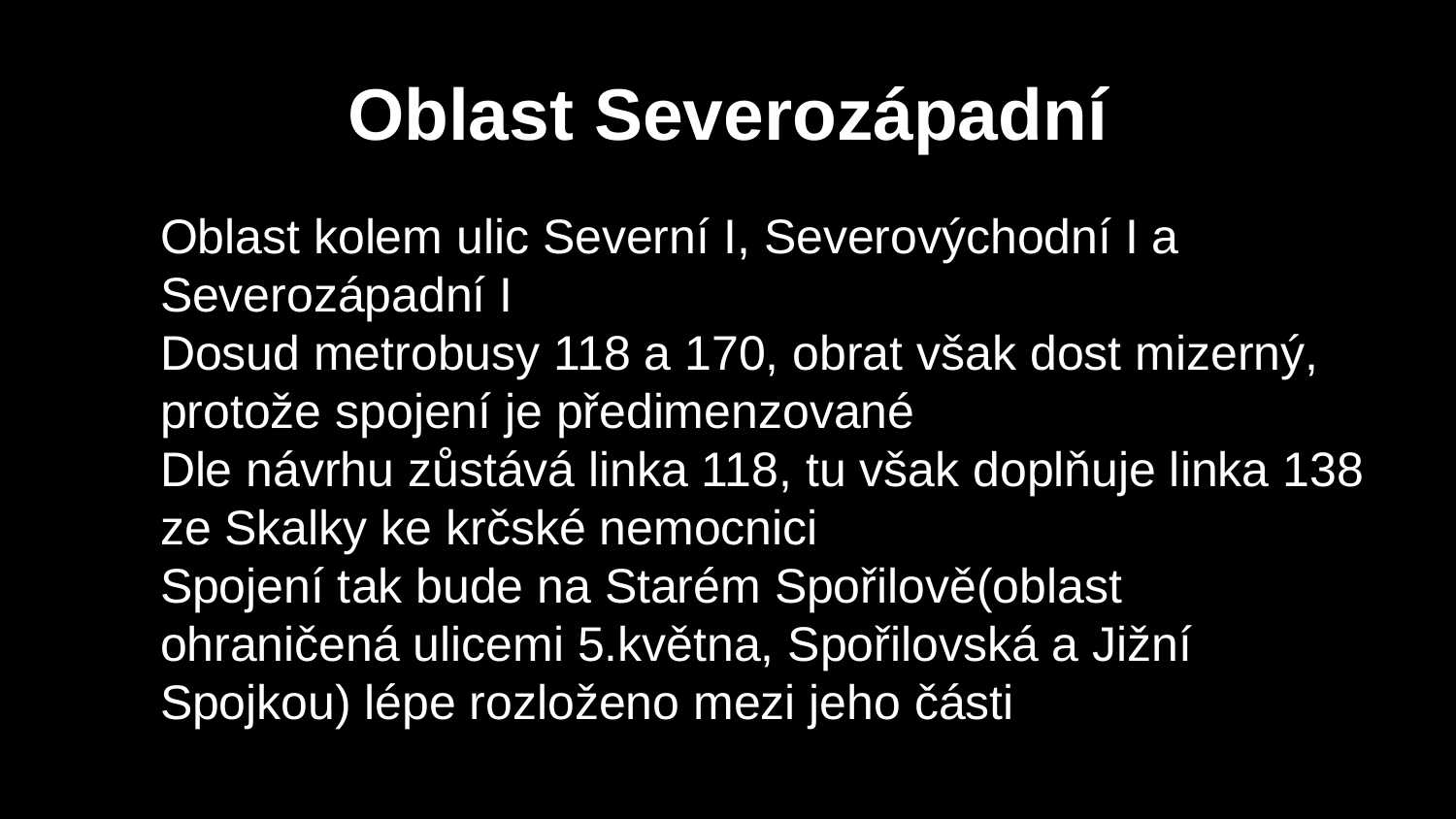

# Oblast Severozápadní
Oblast kolem ulic Severní I, Severovýchodní I a Severozápadní I
Dosud metrobusy 118 a 170, obrat však dost mizerný, protože spojení je předimenzované
Dle návrhu zůstává linka 118, tu však doplňuje linka 138 ze Skalky ke krčské nemocnici
Spojení tak bude na Starém Spořilově(oblast ohraničená ulicemi 5.května, Spořilovská a Jižní Spojkou) lépe rozloženo mezi jeho části